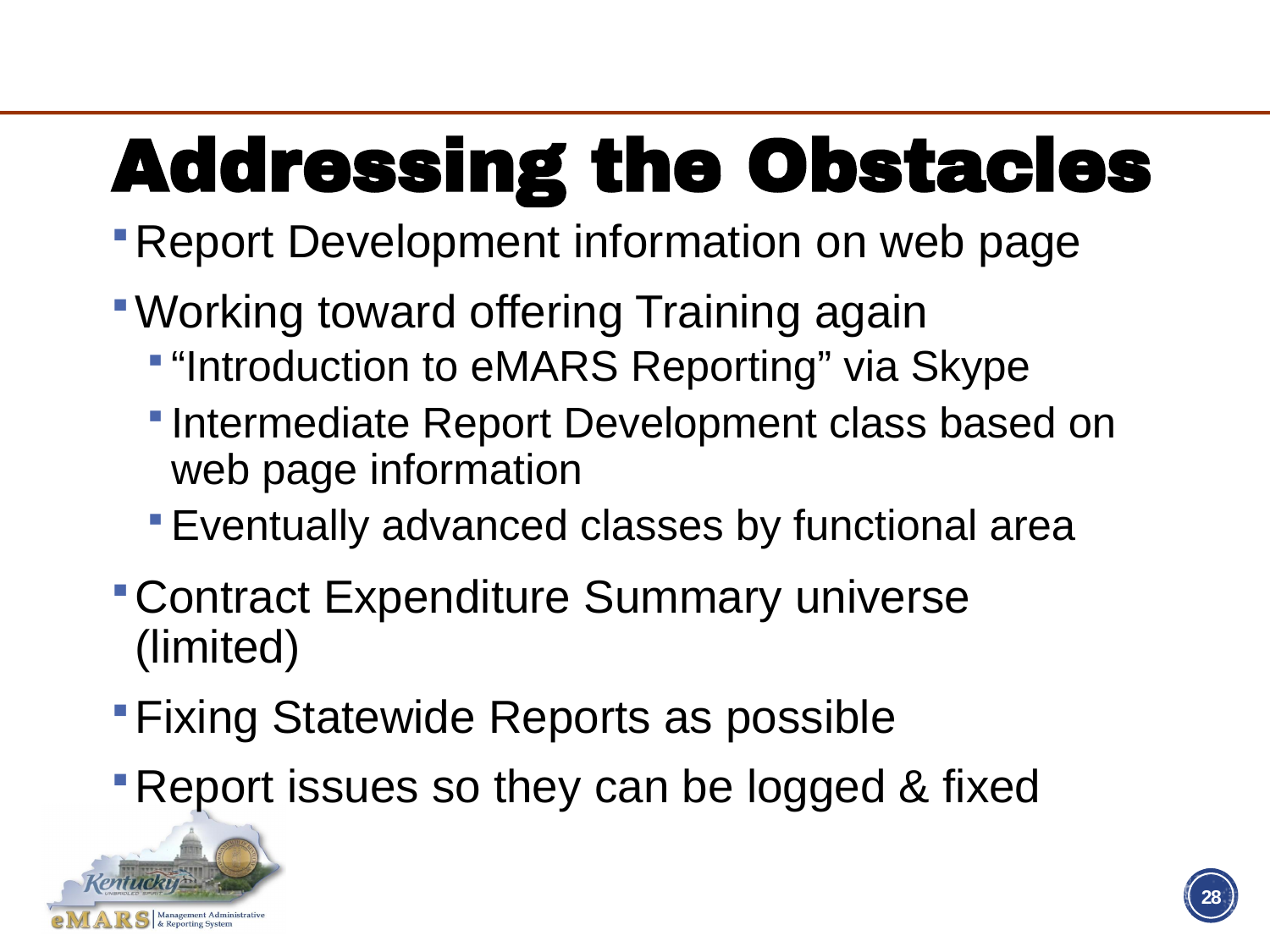

# Addressing the Obstacles
Report Development information on web page
Working toward offering Training again
“Introduction to eMARS Reporting” via Skype
Intermediate Report Development class based on web page information
Eventually advanced classes by functional area
Contract Expenditure Summary universe 	(limited)
Fixing Statewide Reports as possible
Report issues so they can be logged & fixed

28